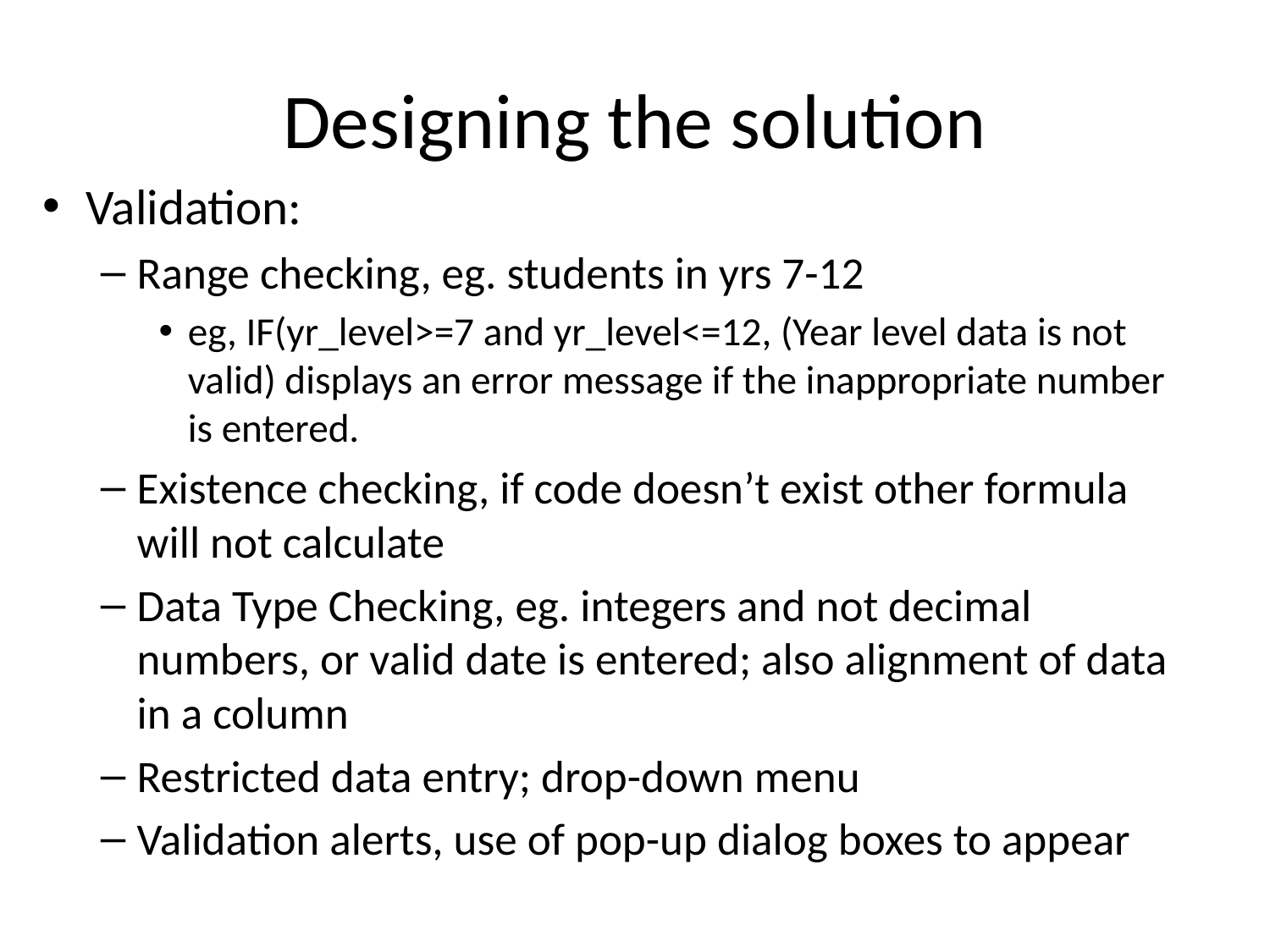

# Designing the solution
Validation:
Range checking, eg. students in yrs 7-12
eg, IF(yr_level>=7 and yr_level<=12, (Year level data is not valid) displays an error message if the inappropriate number is entered.
Existence checking, if code doesn’t exist other formula will not calculate
Data Type Checking, eg. integers and not decimal numbers, or valid date is entered; also alignment of data in a column
Restricted data entry; drop-down menu
Validation alerts, use of pop-up dialog boxes to appear